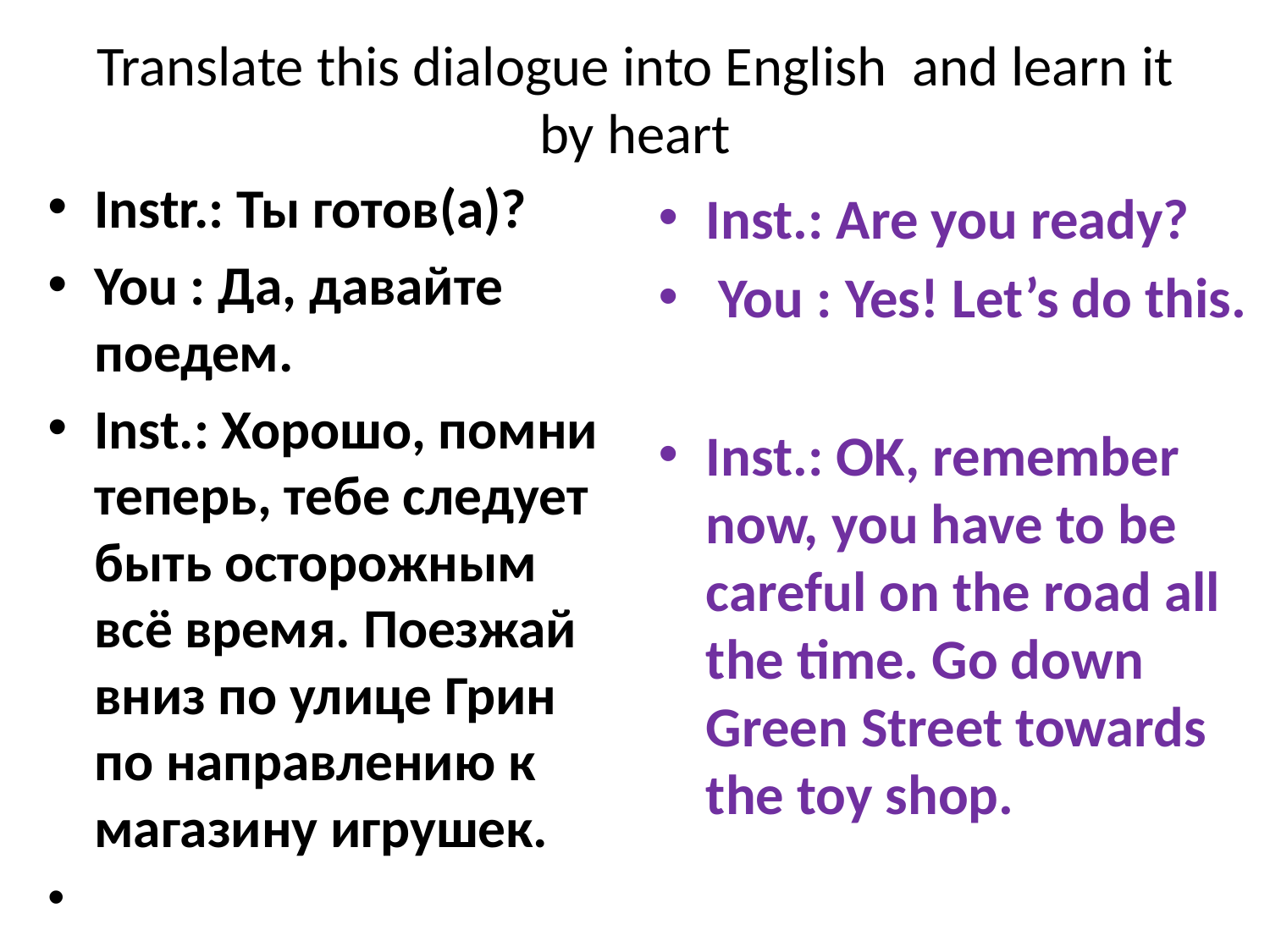

# Translate this dialogue into English  and learn it by heart
Instr.: Ты готов(а)?
You : Да, давайте поедем.
Inst.: Хорошо, помни теперь, тебе следует быть осторожным всё время. Поезжай вниз по улице Грин по направлению к магазину игрушек.

Inst.: Are you ready?
 You : Yes! Let’s do this.

Inst.: OK, remember now, you have to be careful on the road all the time. Go down Green Street towards the toy shop.